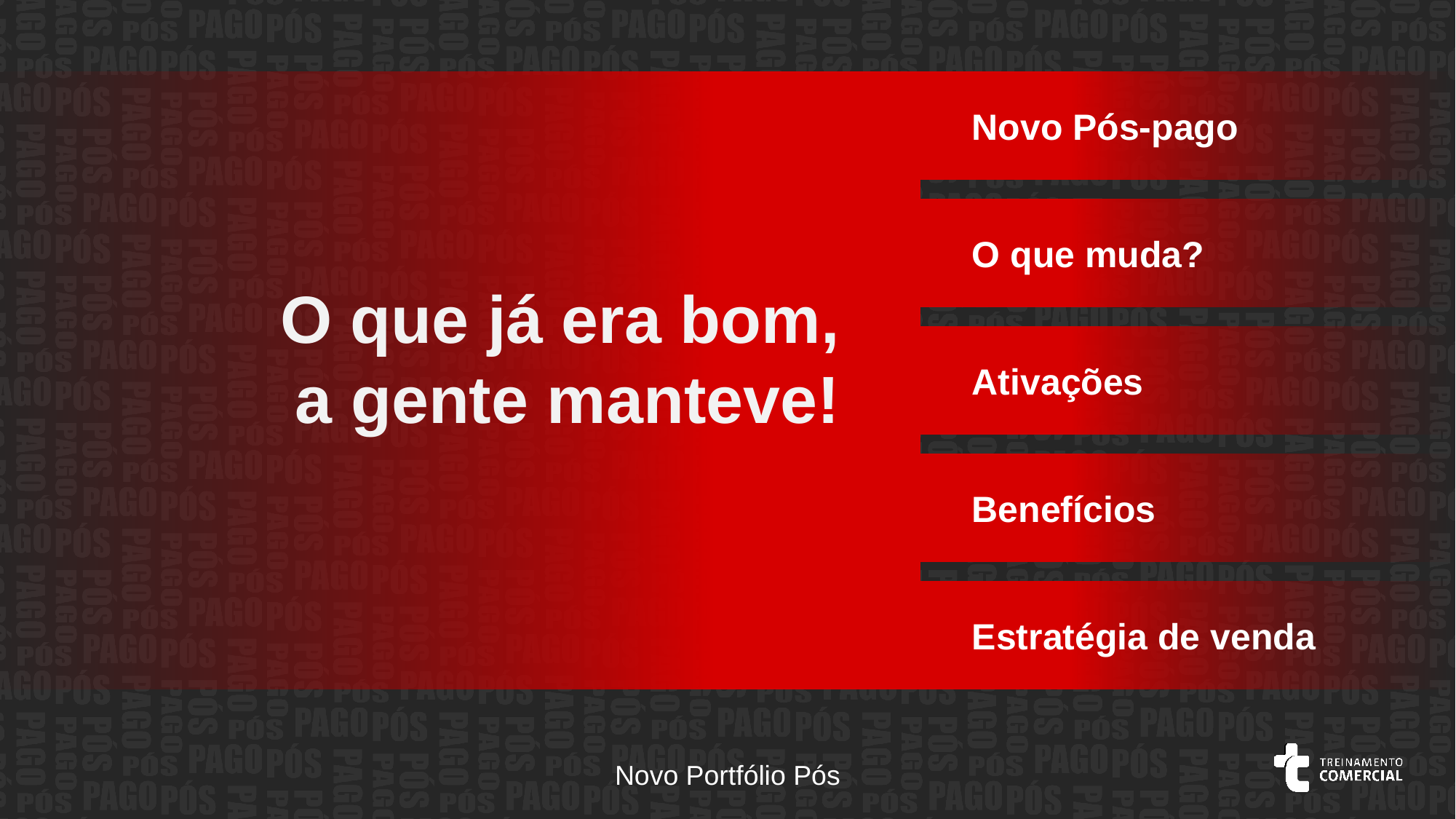

Novo Pós-pago
O que muda?
O que já era bom,
a gente manteve!
Ativações
Benefícios
Estratégia de venda